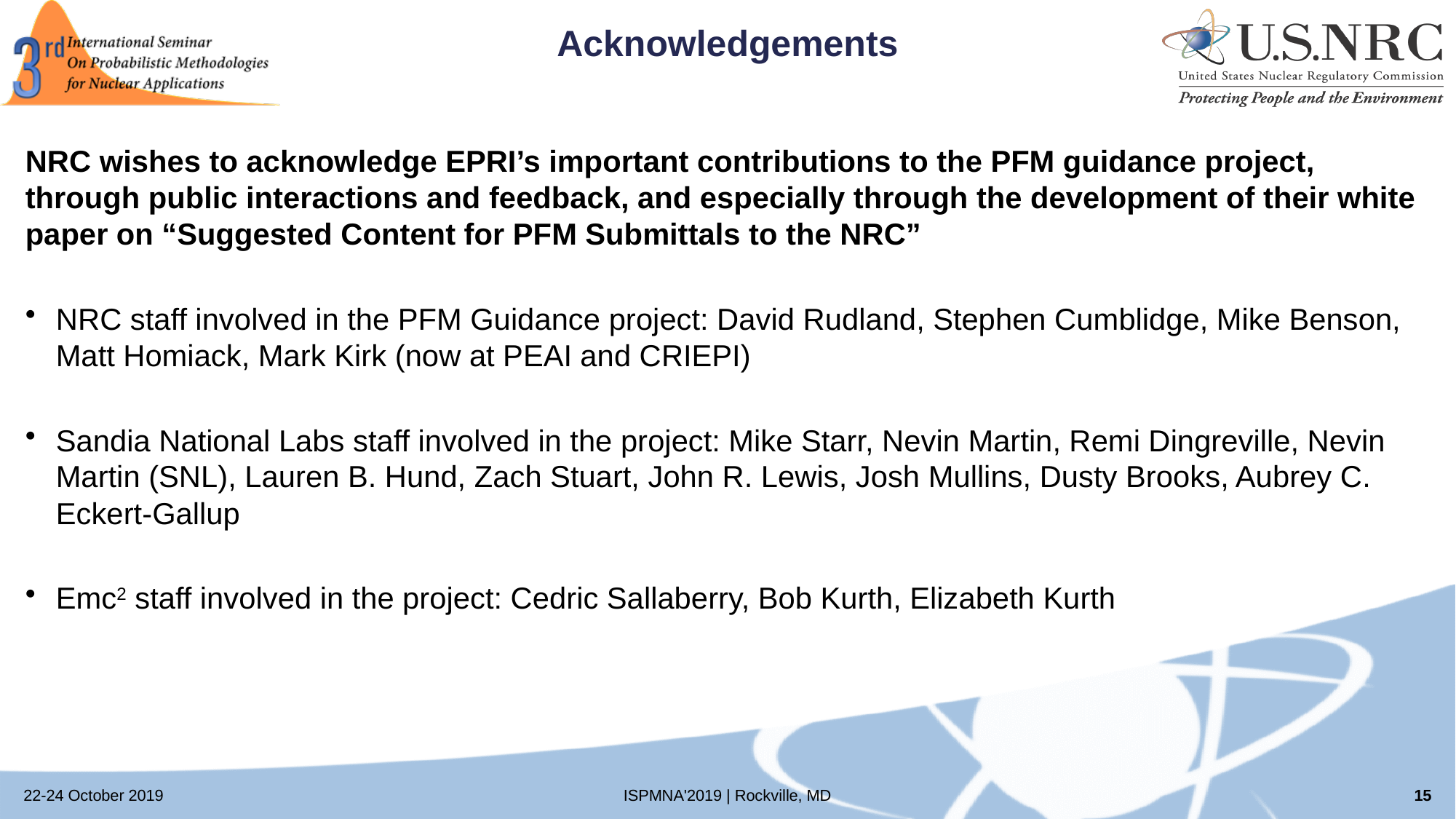

# Acknowledgements
NRC wishes to acknowledge EPRI’s important contributions to the PFM guidance project, through public interactions and feedback, and especially through the development of their white paper on “Suggested Content for PFM Submittals to the NRC”

NRC staff involved in the PFM Guidance project: David Rudland, Stephen Cumblidge, Mike Benson, Matt Homiack, Mark Kirk (now at PEAI and CRIEPI)

Sandia National Labs staff involved in the project: Mike Starr, Nevin Martin, Remi Dingreville, Nevin Martin (SNL), Lauren B. Hund, Zach Stuart, John R. Lewis, Josh Mullins, Dusty Brooks, Aubrey C. Eckert-Gallup

Emc2 staff involved in the project: Cedric Sallaberry, Bob Kurth, Elizabeth Kurth
22-24 October 2019
ISPMNA'2019 | Rockville, MD
15